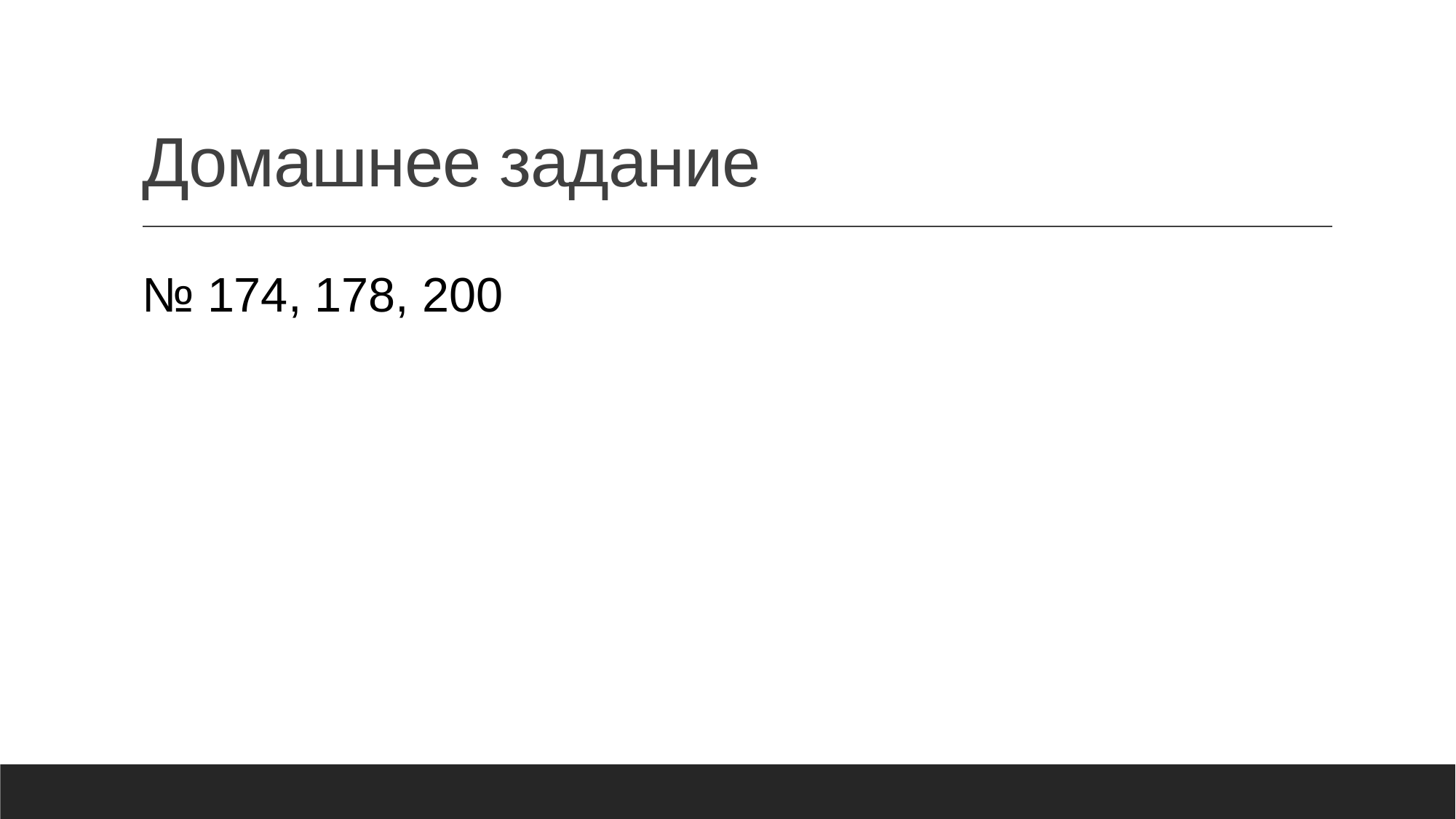

# Домашнее задание
№ 174, 178, 200